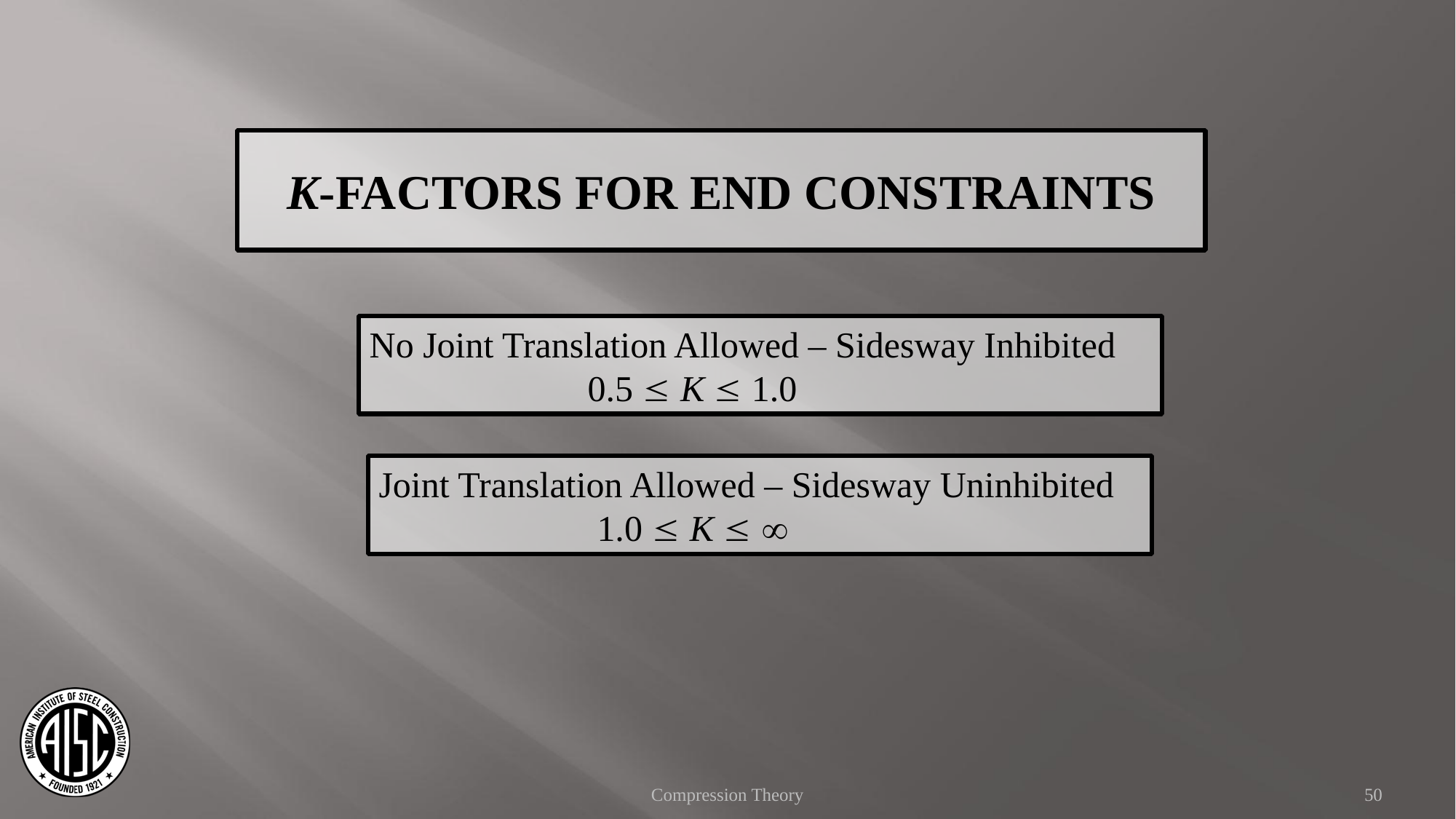

K-FACTORS FOR END CONSTRAINTS
No Joint Translation Allowed – Sidesway Inhibited
		0.5 ≤ K ≤ 1.0
Joint Translation Allowed – Sidesway Uninhibited
		1.0 ≤ K ≤ ∞
Compression Theory
50